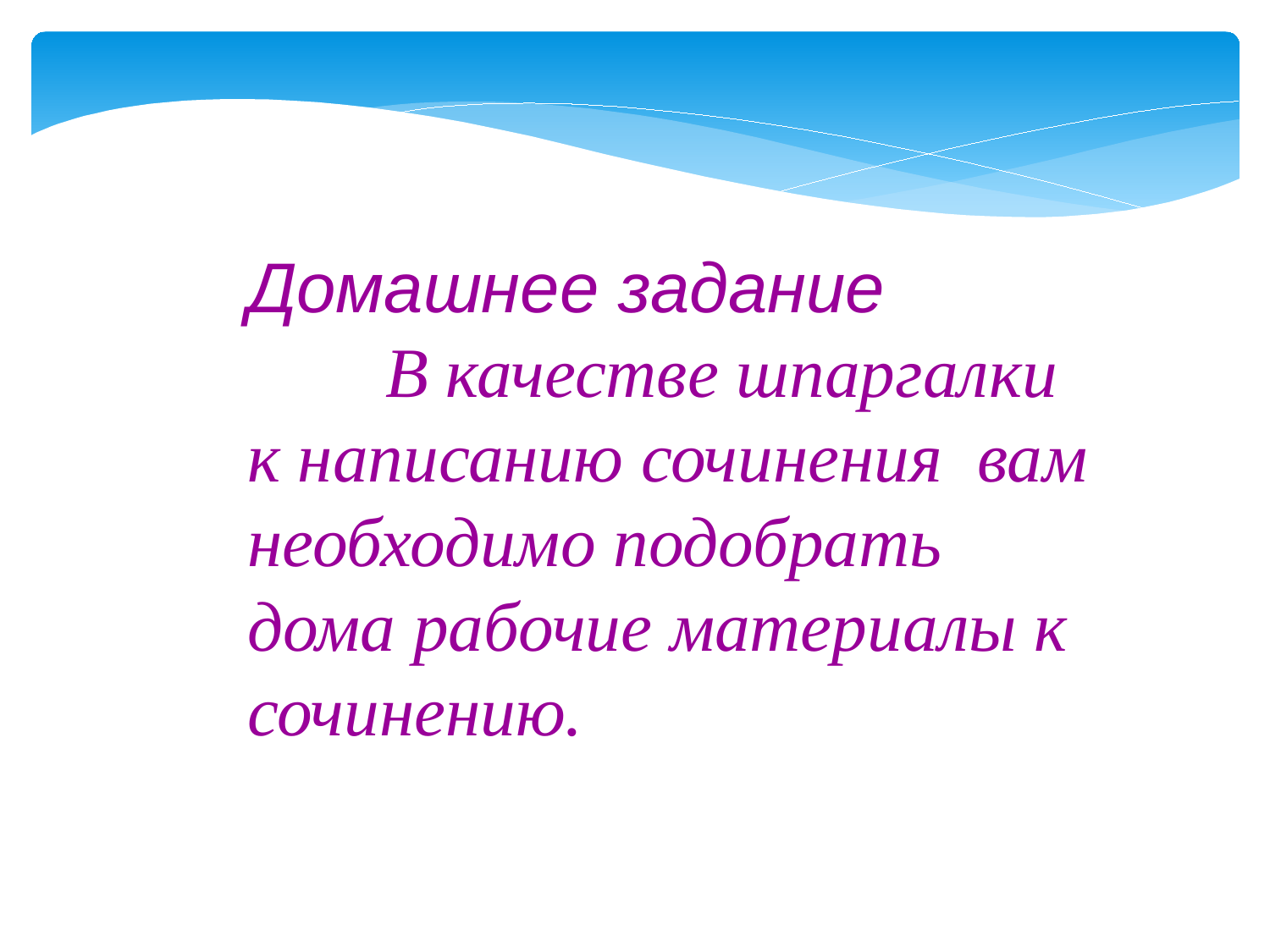

Домашнее задание
       В качестве шпаргалки к написанию сочинения  вам необходимо подобрать дома рабочие материалы к сочинению.